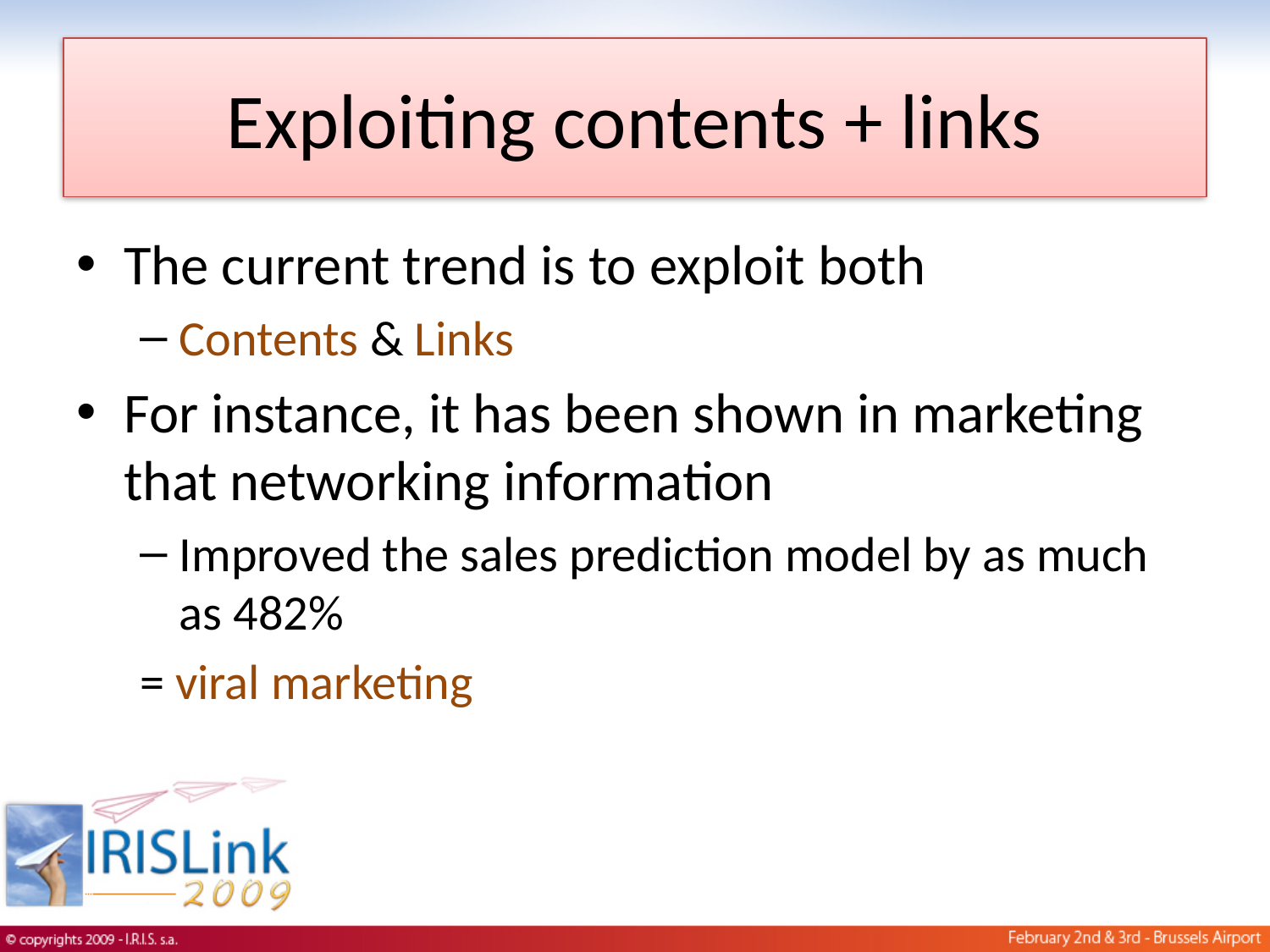

# Exploiting contents + links
The current trend is to exploit both
Contents & Links
For instance, it has been shown in marketing that networking information
Improved the sales prediction model by as much as 482%
= viral marketing